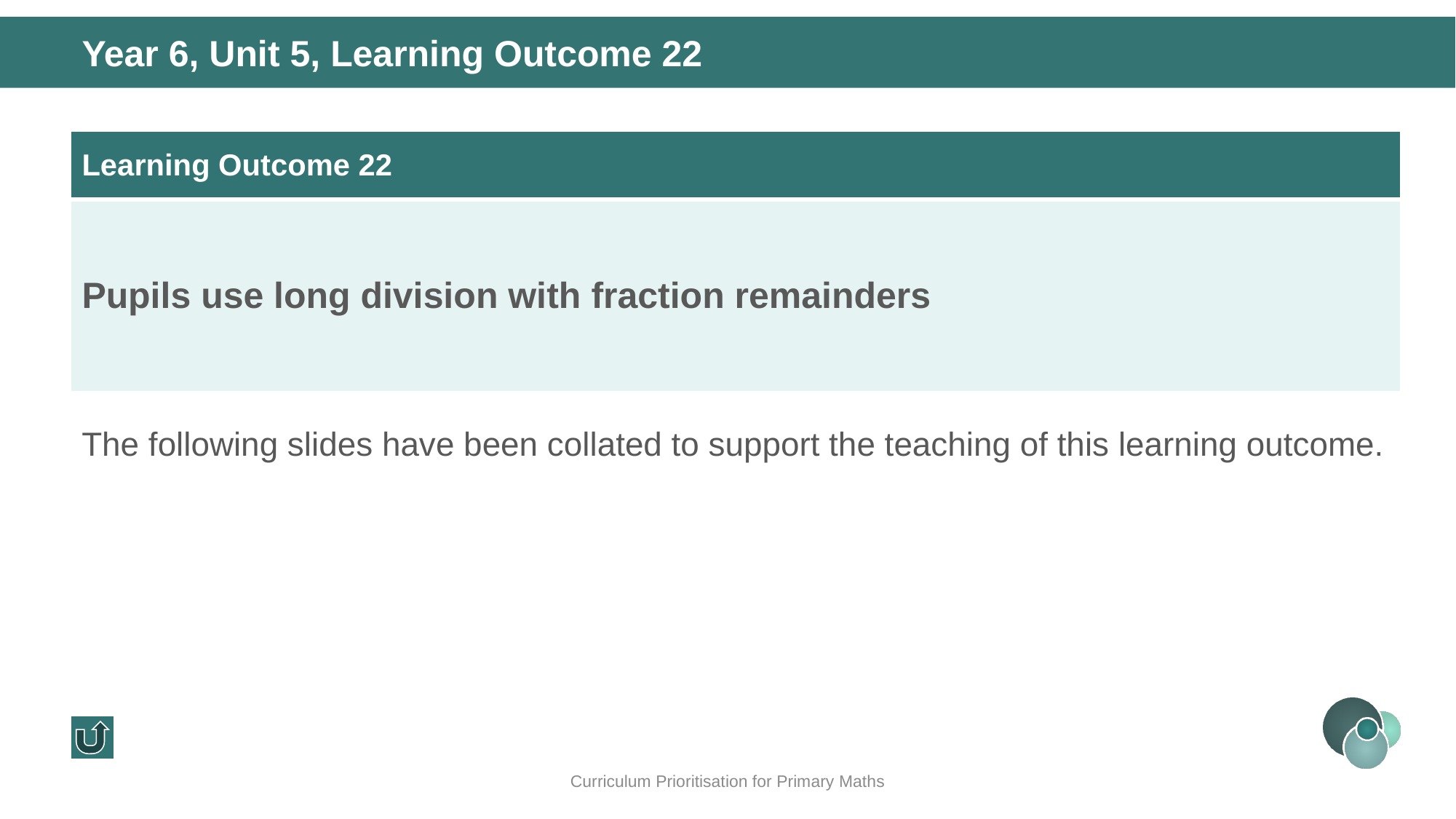

Year 6, Unit 5, Learning Outcome 22
| Learning Outcome 22 |
| --- |
| Pupils use long division with fraction remainders |
The following slides have been collated to support the teaching of this learning outcome.

Curriculum Prioritisation for Primary Maths